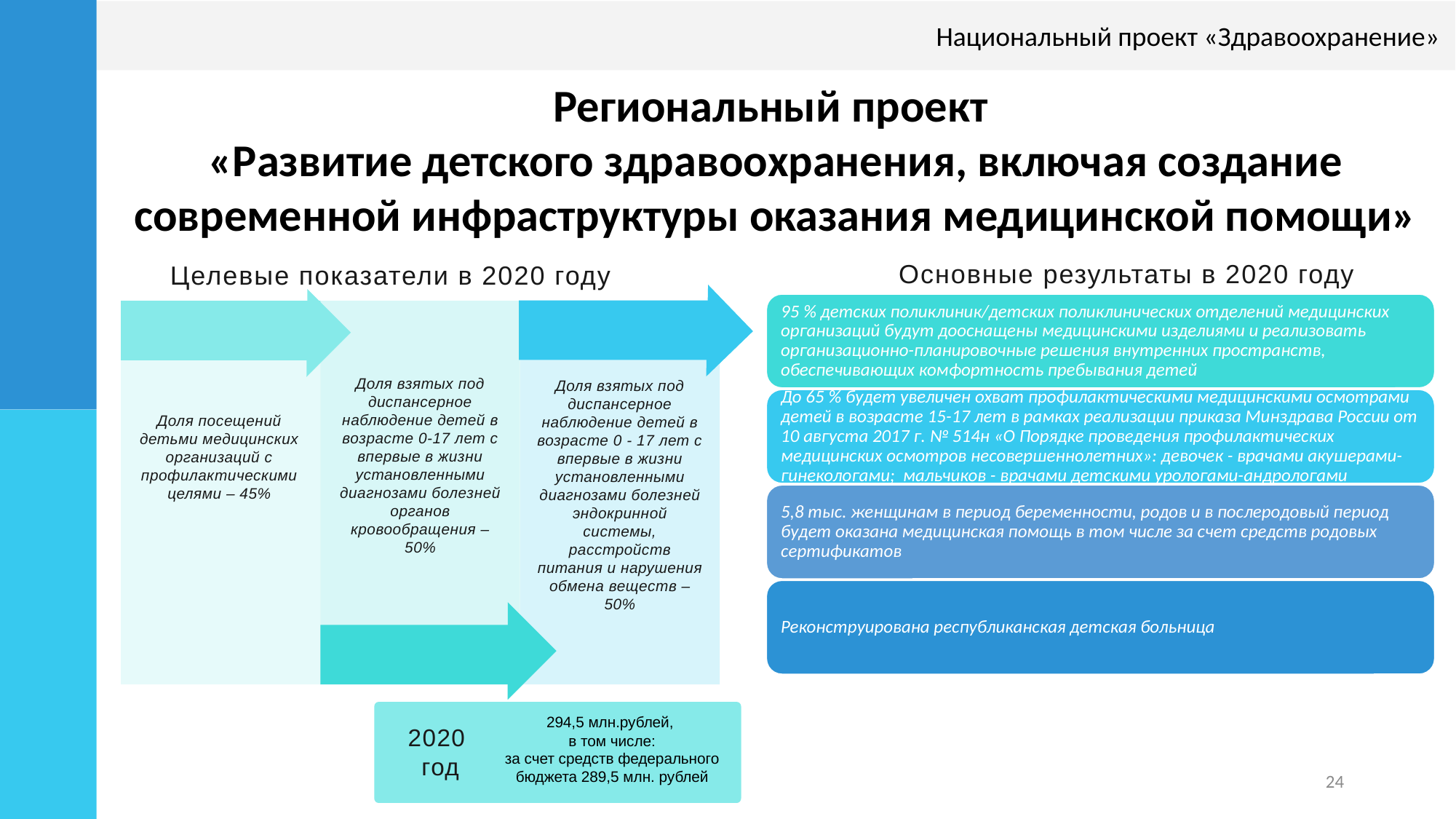

Национальный проект «Здравоохранение»
Региональный проект
«Развитие детского здравоохранения, включая создание современной инфраструктуры оказания медицинской помощи»
Основные результаты в 2020 году
Целевые показатели в 2020 году
95 % детских поликлиник/детских поликлинических отделений медицинских организаций будут дооснащены медицинскими изделиями и реализовать организационно-планировочные решения внутренних пространств, обеспечивающих комфортность пребывания детей
До 65 % будет увеличен охват профилактическими медицинскими осмотрами детей в возрасте 15-17 лет в рамках реализации приказа Минздрава России от 10 августа 2017 г. № 514н «О Порядке проведения профилактических медицинских осмотров несовершеннолетних»: девочек - врачами акушерами-гинекологами;  мальчиков - врачами детскими урологами-андрологами
5,8 тыс. женщинам в период беременности, родов и в послеродовый период будет оказана медицинская помощь в том числе за счет средств родовых сертификатов
Реконструирована республиканская детская больница

Доля взятых под диспансерное наблюдение детей в возрасте 0-17 лет с впервые в жизни установленными диагнозами болезней органов кровообращения – 50%
Доля взятых под диспансерное наблюдение детей в возрасте 0 - 17 лет с впервые в жизни установленными диагнозами болезней эндокринной системы, расстройств питания и нарушения обмена веществ – 50%
Доля посещений детьми медицинских организаций с профилактическими целями – 45%

294,5 млн.рублей,
в том числе:
за счет средств федерального бюджета 289,5 млн. рублей
2020
год
24